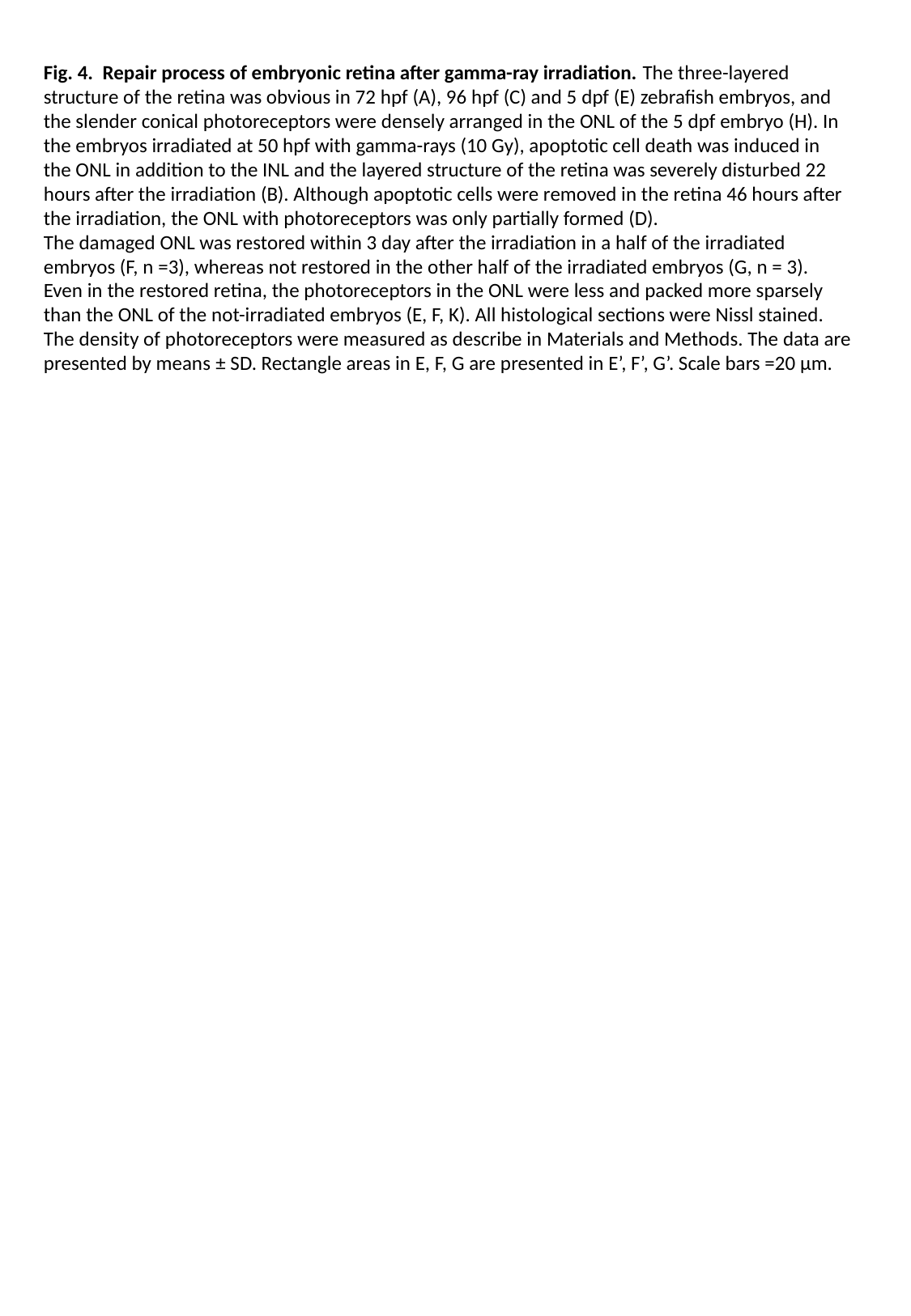

Fig. 4.  Repair process of embryonic retina after gamma-ray irradiation. The three-layered structure of the retina was obvious in 72 hpf (A), 96 hpf (C) and 5 dpf (E) zebrafish embryos, and the slender conical photoreceptors were densely arranged in the ONL of the 5 dpf embryo (H). In the embryos irradiated at 50 hpf with gamma-rays (10 Gy), apoptotic cell death was induced in the ONL in addition to the INL and the layered structure of the retina was severely disturbed 22 hours after the irradiation (B). Although apoptotic cells were removed in the retina 46 hours after the irradiation, the ONL with photoreceptors was only partially formed (D).
The damaged ONL was restored within 3 day after the irradiation in a half of the irradiated embryos (F, n =3), whereas not restored in the other half of the irradiated embryos (G, n = 3).
Even in the restored retina, the photoreceptors in the ONL were less and packed more sparsely than the ONL of the not-irradiated embryos (E, F, K). All histological sections were Nissl stained. The density of photoreceptors were measured as describe in Materials and Methods. The data are presented by means ± SD. Rectangle areas in E, F, G are presented in E’, F’, G’. Scale bars =20 µm.